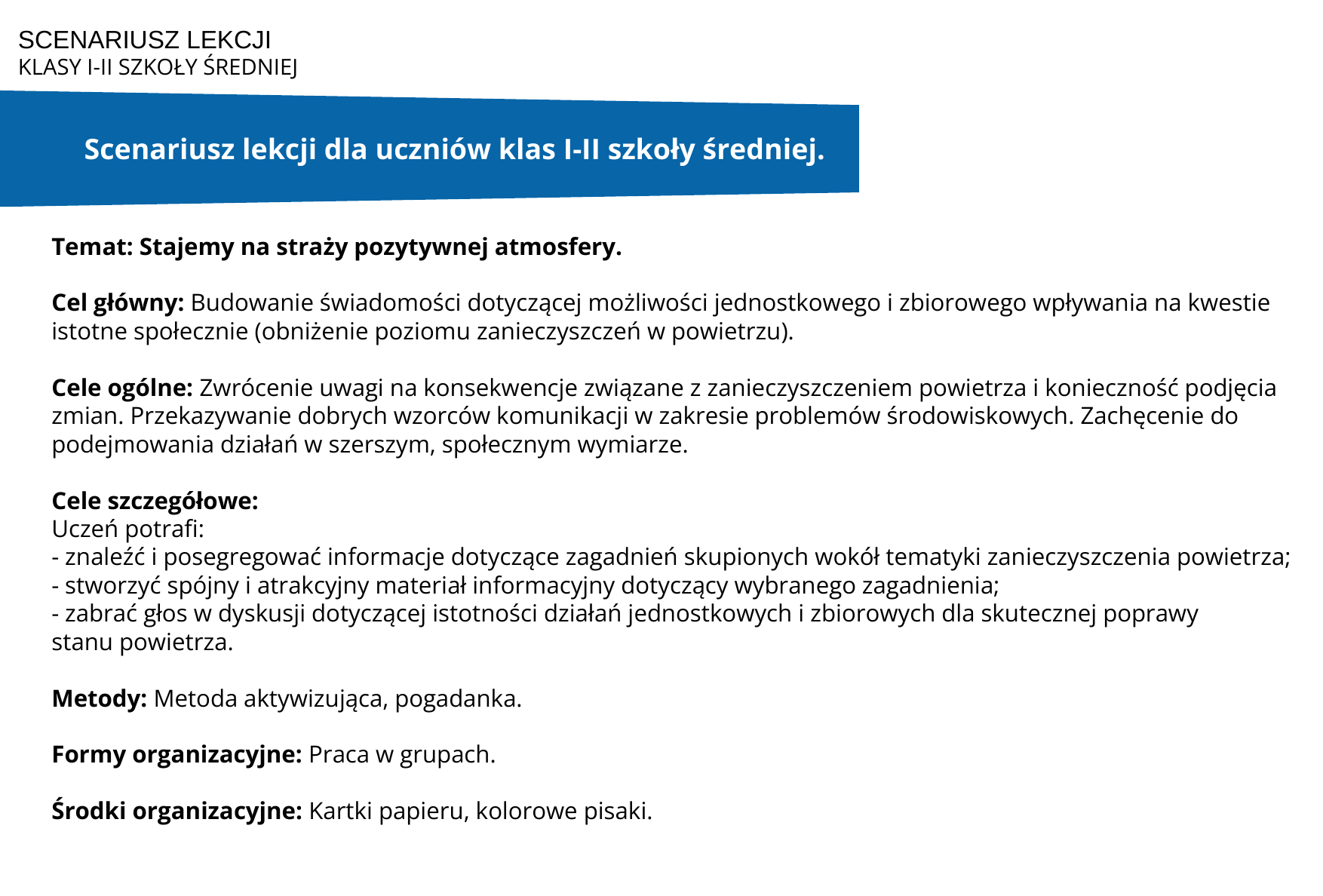

SCENARIUSZ LEKCJI
KLASY I-II SZKOŁY ŚREDNIEJ
Scenariusz lekcji dla uczniów klas I-II szkoły średniej.
Temat: Stajemy na straży pozytywnej atmosfery.

Cel główny: Budowanie świadomości dotyczącej możliwości jednostkowego i zbiorowego wpływania na kwestie istotne społecznie (obniżenie poziomu zanieczyszczeń w powietrzu).

Cele ogólne: Zwrócenie uwagi na konsekwencje związane z zanieczyszczeniem powietrza i konieczność podjęcia zmian. Przekazywanie dobrych wzorców komunikacji w zakresie problemów środowiskowych. Zachęcenie do podejmowania działań w szerszym, społecznym wymiarze.

Cele szczegółowe:
Uczeń potrafi:
- znaleźć i posegregować informacje dotyczące zagadnień skupionych wokół tematyki zanieczyszczenia powietrza;
- stworzyć spójny i atrakcyjny materiał informacyjny dotyczący wybranego zagadnienia;
- zabrać głos w dyskusji dotyczącej istotności działań jednostkowych i zbiorowych dla skutecznej poprawy
stanu powietrza.

Metody: Metoda aktywizująca, pogadanka.

Formy organizacyjne: Praca w grupach.

Środki organizacyjne: Kartki papieru, kolorowe pisaki.